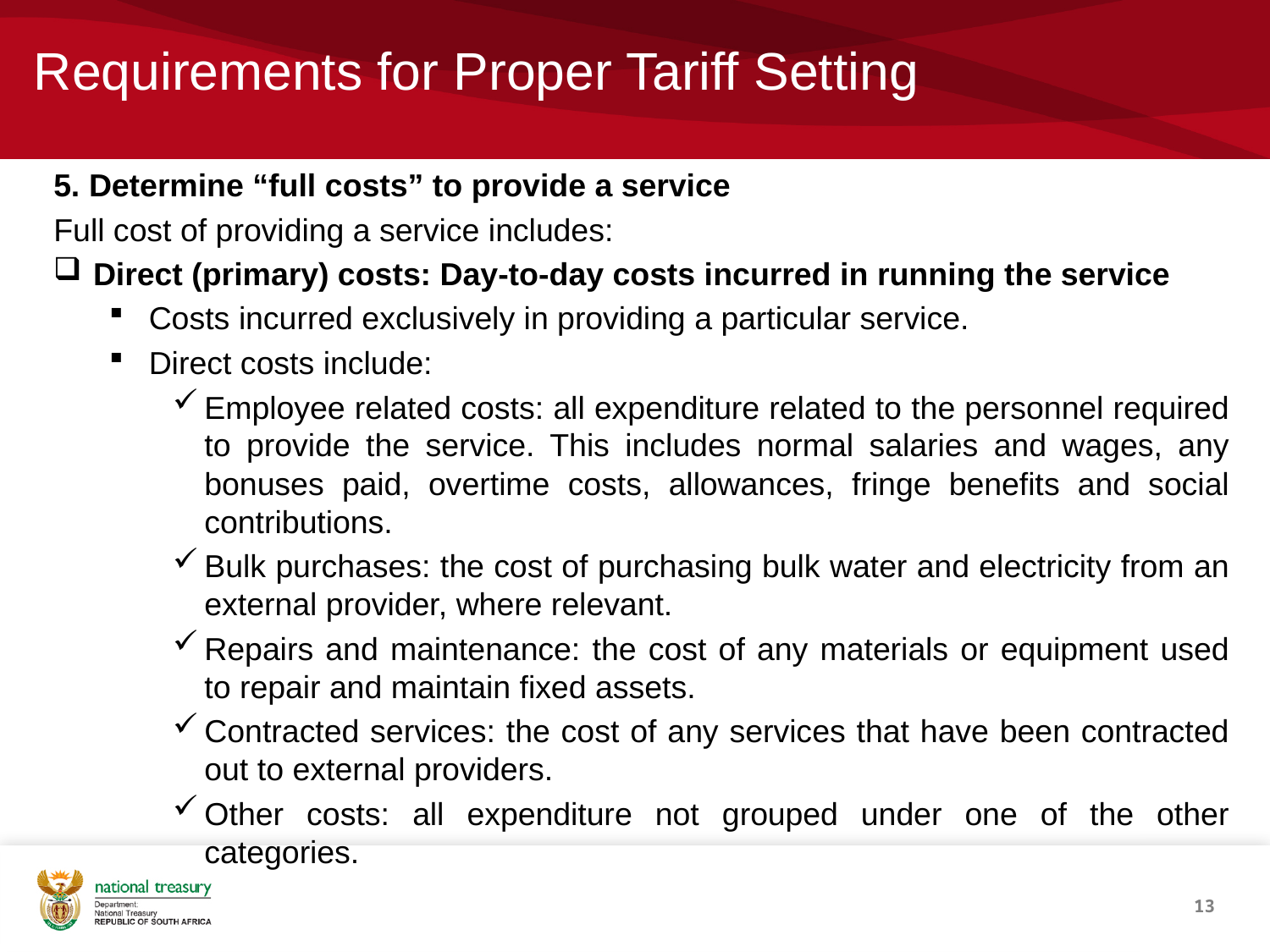

# Requirements for Proper Tariff Setting
5. Determine “full costs” to provide a service
Full cost of providing a service includes:
Direct (primary) costs: Day-to-day costs incurred in running the service
Costs incurred exclusively in providing a particular service.
Direct costs include:
Employee related costs: all expenditure related to the personnel required to provide the service. This includes normal salaries and wages, any bonuses paid, overtime costs, allowances, fringe benefits and social contributions.
Bulk purchases: the cost of purchasing bulk water and electricity from an external provider, where relevant.
Repairs and maintenance: the cost of any materials or equipment used to repair and maintain fixed assets.
Contracted services: the cost of any services that have been contracted out to external providers.
Other costs: all expenditure not grouped under one of the other categories.
13